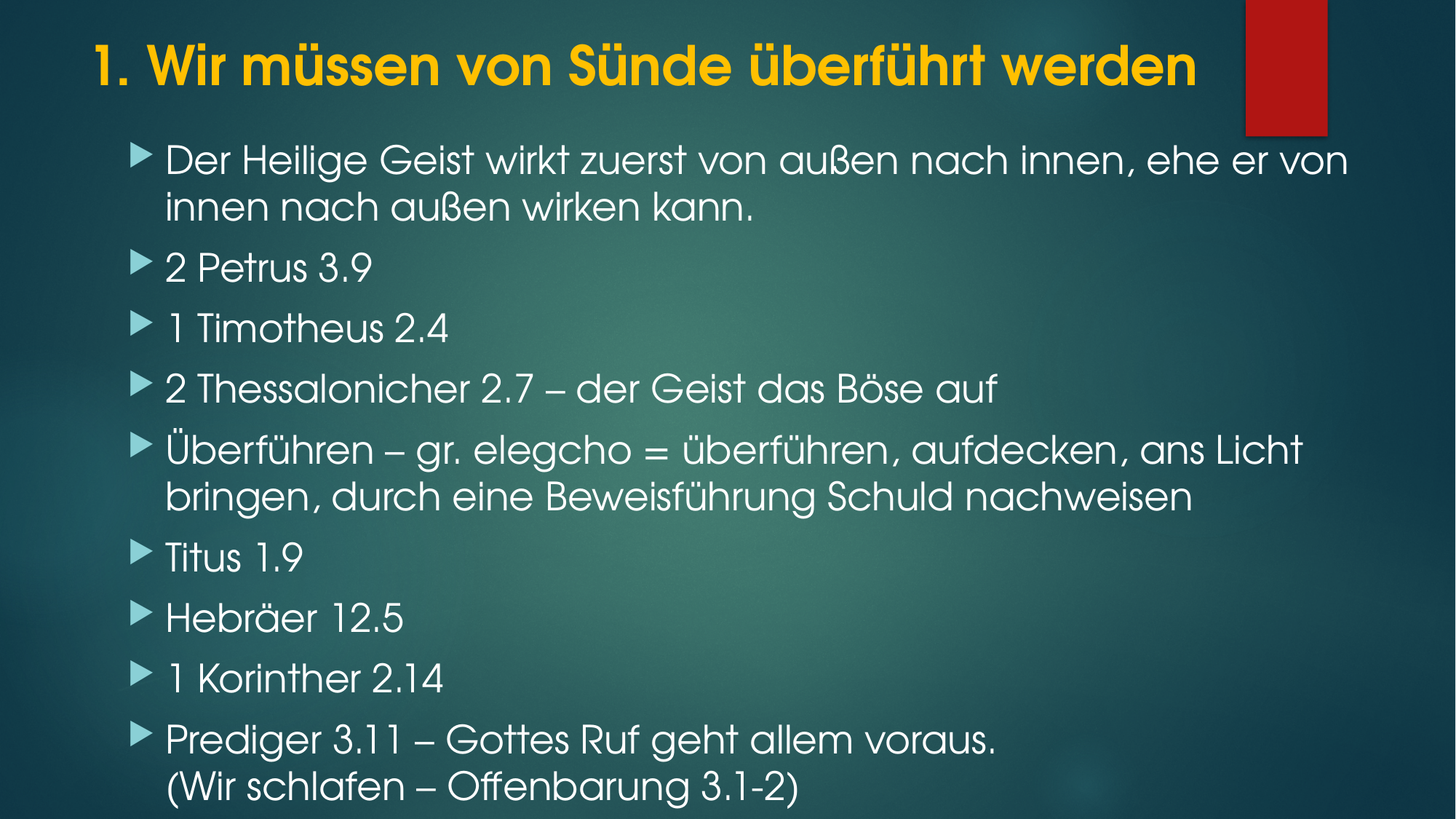

# 1. Wir müssen von Sünde überführt werden
Der Heilige Geist wirkt zuerst von außen nach innen, ehe er von innen nach außen wirken kann.
2 Petrus 3.9
1 Timotheus 2.4
2 Thessalonicher 2.7 – der Geist das Böse auf
Überführen – gr. elegcho = überführen, aufdecken, ans Licht bringen, durch eine Beweisführung Schuld nachweisen
Titus 1.9
Hebräer 12.5
1 Korinther 2.14
Prediger 3.11 – Gottes Ruf geht allem voraus.
(Wir schlafen – Offenbarung 3.1-2)